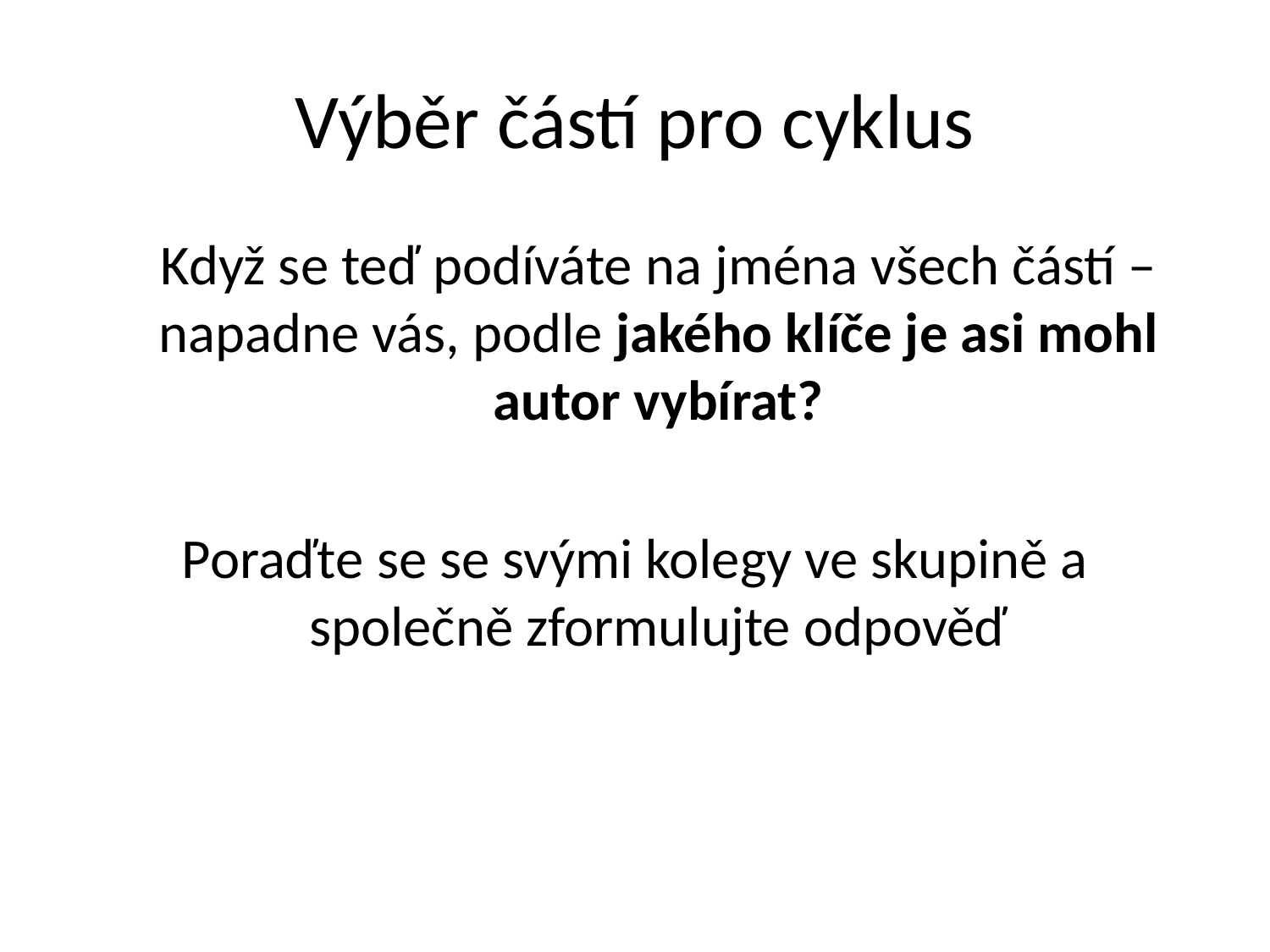

# Výběr částí pro cyklus
	Když se teď podíváte na jména všech částí – napadne vás, podle jakého klíče je asi mohl autor vybírat?

Poraďte se se svými kolegy ve skupině a společně zformulujte odpověď